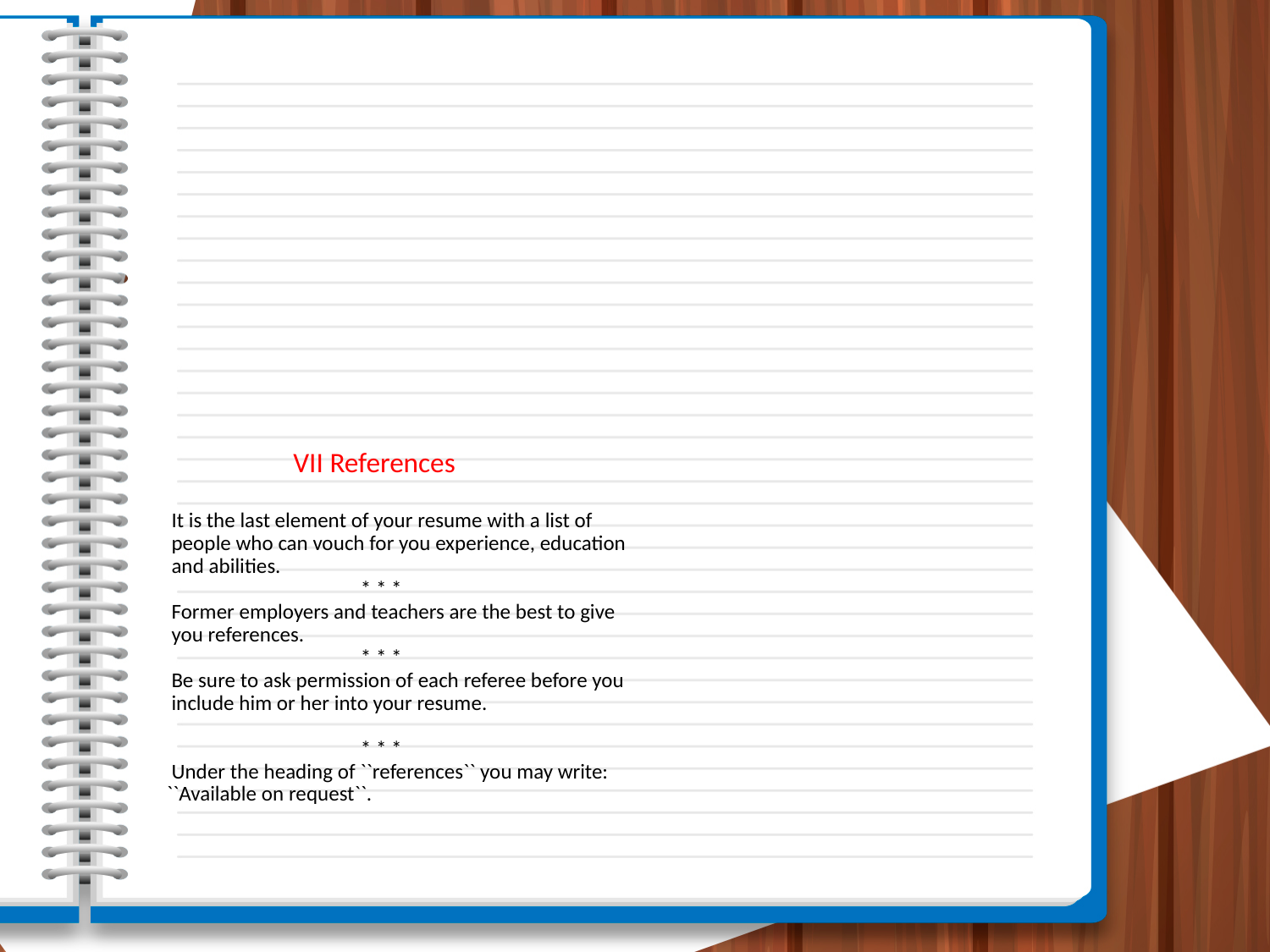

# VII References It is the last element of your resume with a list of people who can vouch for you experience, education and abilities. * * * Former employers and teachers are the best to give you references. * * * Be sure to ask permission of each referee before you include him or her into your resume. * * * Under the heading of ``references`` you may write: ``Available on request``.